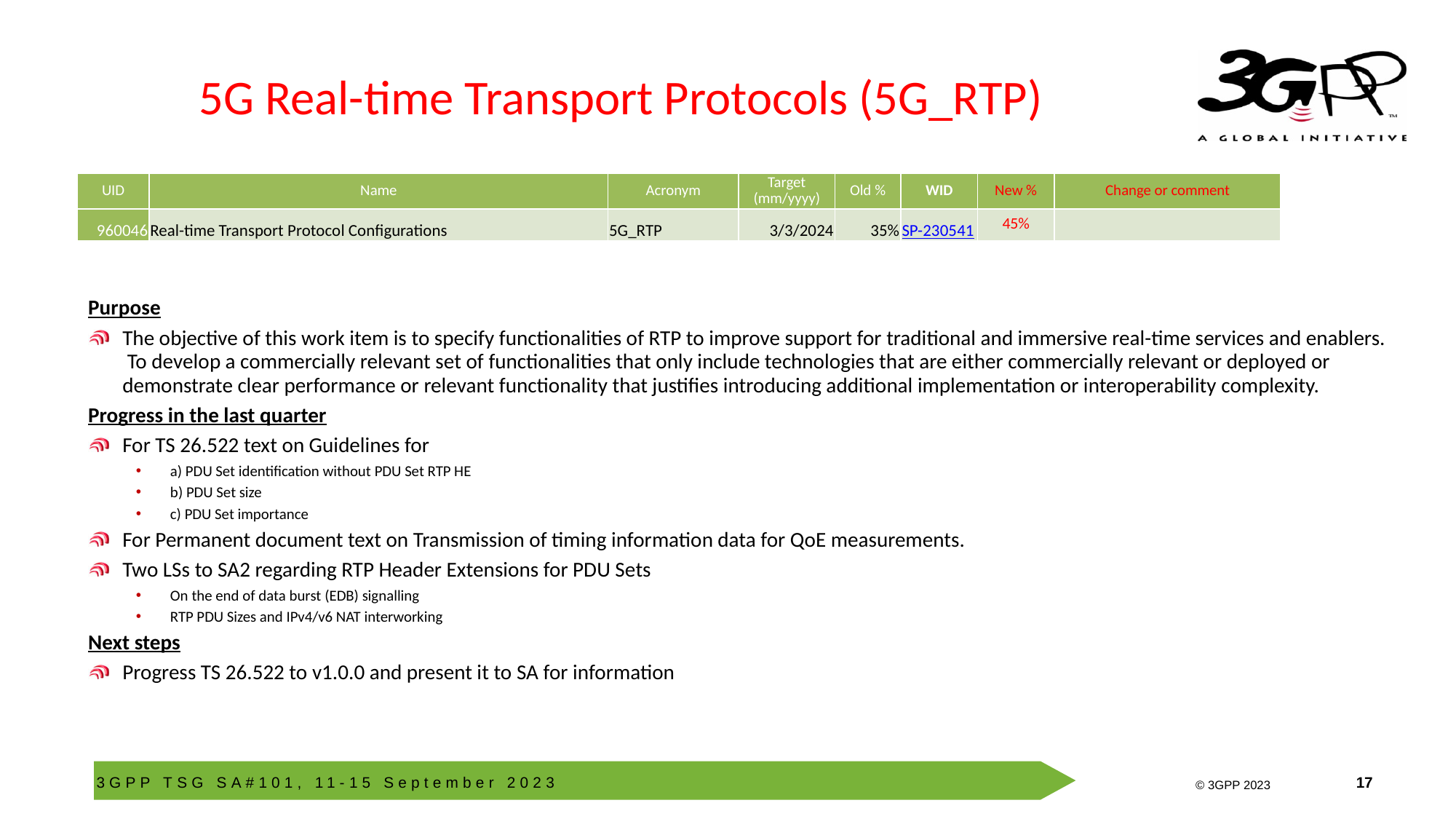

# 5G Real-time Transport Protocols (5G_RTP)
| UID | Name | Acronym | Target (mm/yyyy) | Old % | WID | New % | Change or comment |
| --- | --- | --- | --- | --- | --- | --- | --- |
| 960046 | Real-time Transport Protocol Configurations | 5G\_RTP | 3/3/2024 | 35% | SP-230541 | 45% |  |
Purpose
The objective of this work item is to specify functionalities of RTP to improve support for traditional and immersive real-time services and enablers.  To develop a commercially relevant set of functionalities that only include technologies that are either commercially relevant or deployed or demonstrate clear performance or relevant functionality that justifies introducing additional implementation or interoperability complexity.
Progress in the last quarter
For TS 26.522 text on Guidelines for
a) PDU Set identification without PDU Set RTP HE
b) PDU Set size
c) PDU Set importance
For Permanent document text on Transmission of timing information data for QoE measurements.
Two LSs to SA2 regarding RTP Header Extensions for PDU Sets
On the end of data burst (EDB) signalling
RTP PDU Sizes and IPv4/v6 NAT interworking
Next steps
Progress TS 26.522 to v1.0.0 and present it to SA for information